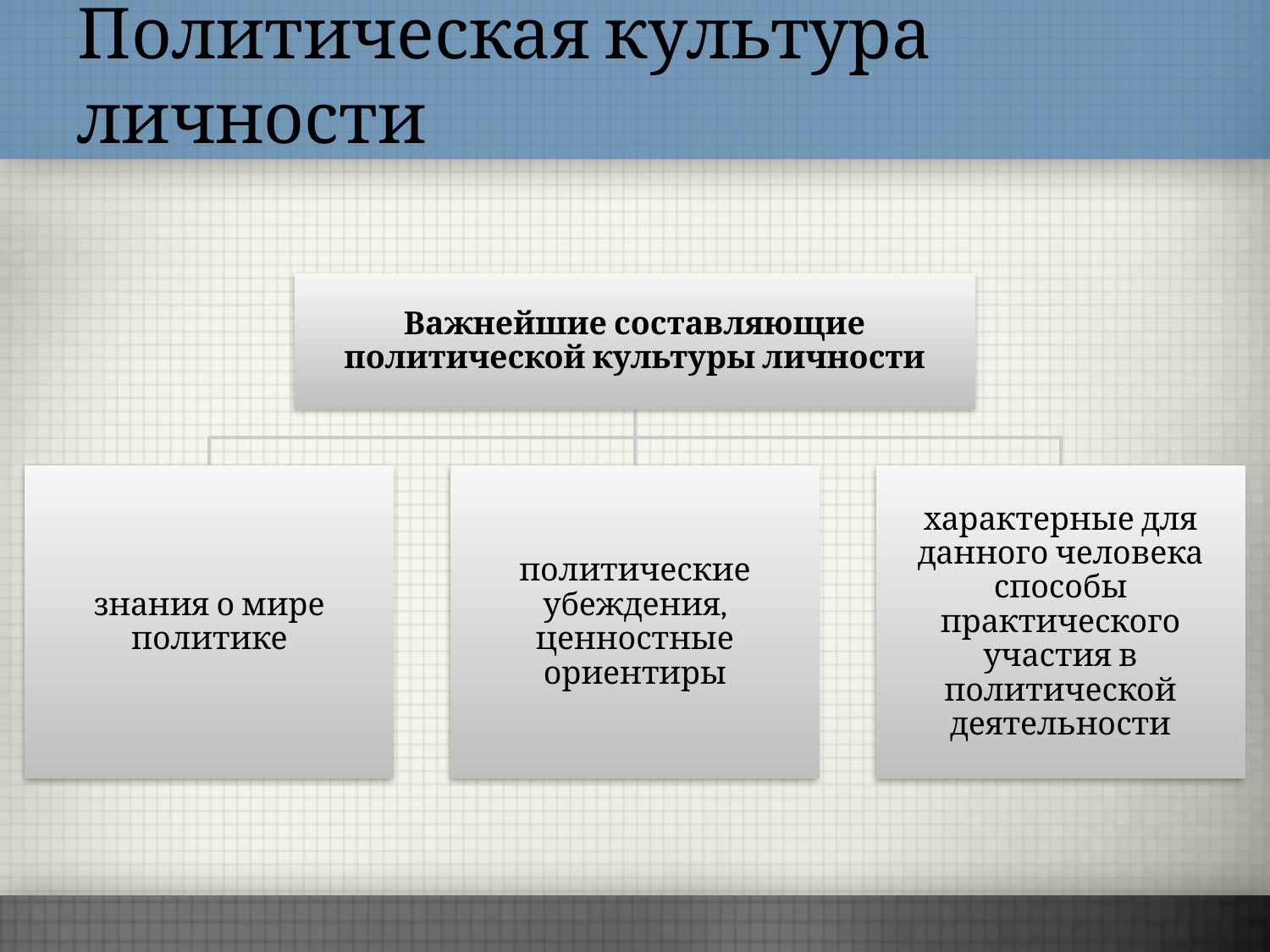

# Политическая культура личности
Важнейшие составляющие политической культуры личности
знания о мире политике
политические убеждения, ценностные ориентиры
характерные для данного человека способы практического участия в политической деятельности